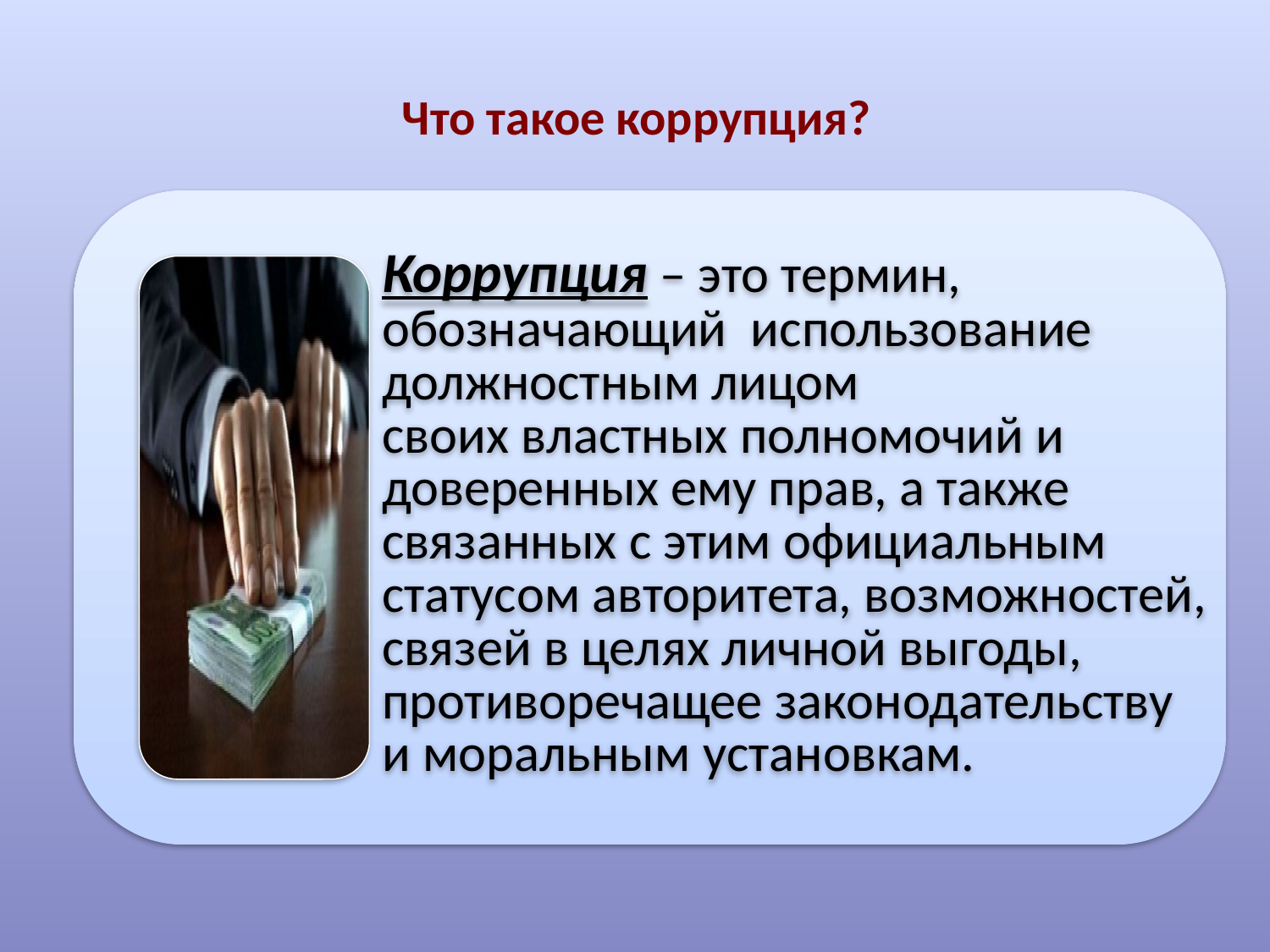

# Что такое коррупция?
Коррупция – это термин, обозначающий  использование должностным лицом своих властных полномочий и доверенных ему прав, а также связанных с этим официальным статусом авторитета, возможностей, связей в целях личной выгоды, противоречащее законодательству и моральным установкам.